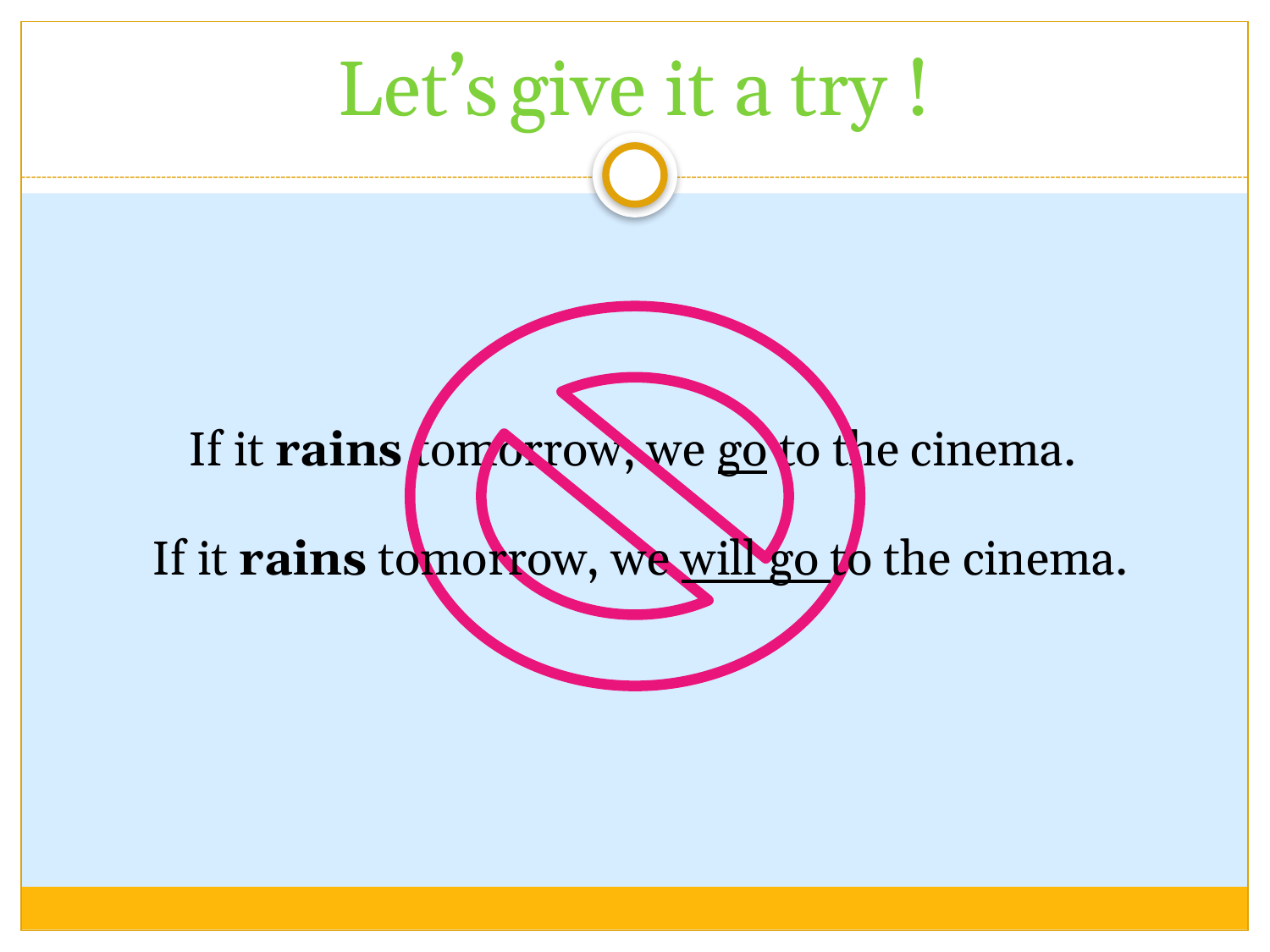

# Let’s give it a try !

If it rains tomorrow, we go to the cinema.

If it rains tomorrow, we will go to the cinema.